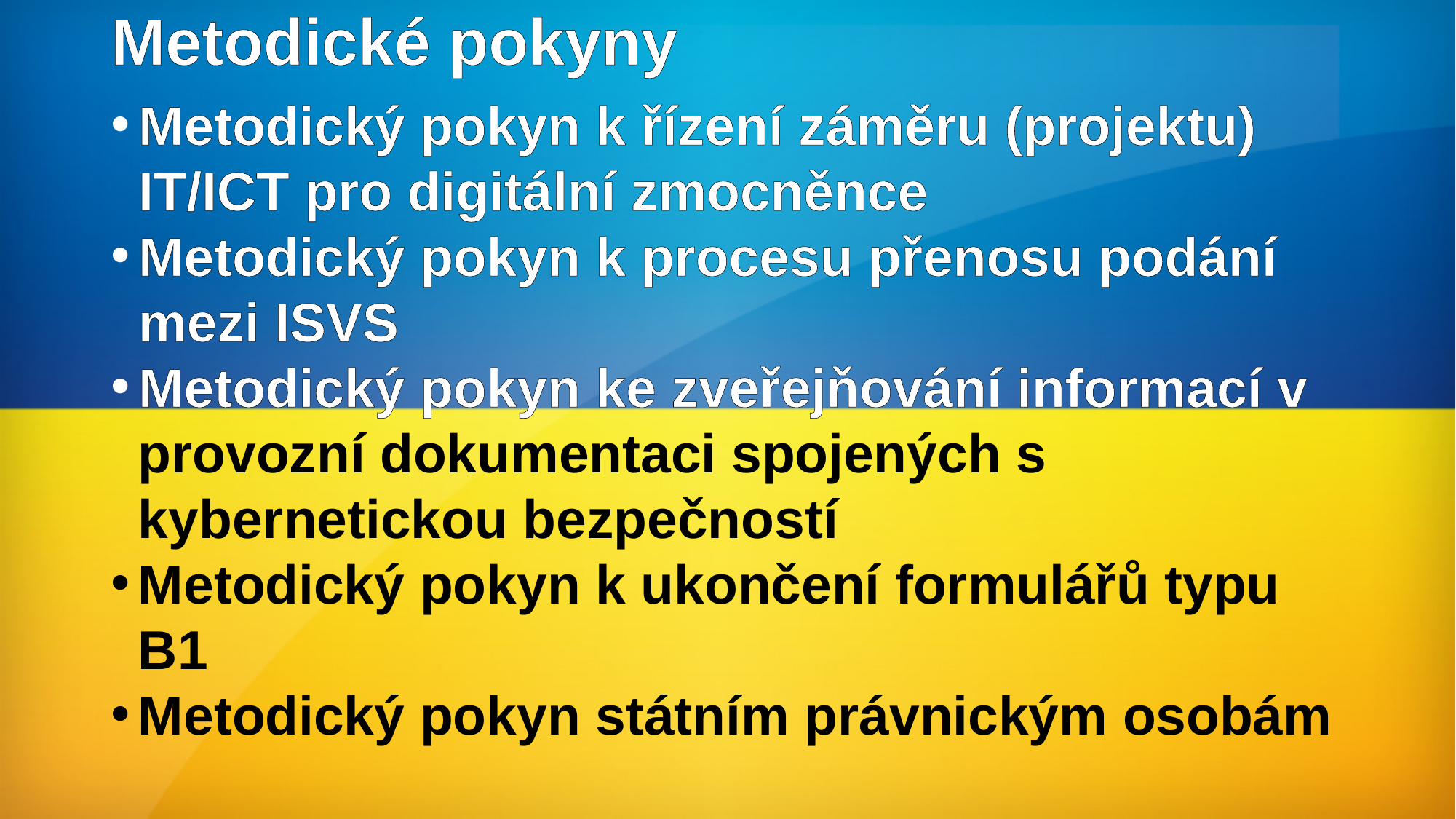

# Metodické pokyny
Metodický pokyn k řízení záměru (projektu) IT/ICT pro digitální zmocněnce
Metodický pokyn k procesu přenosu podání mezi ISVS
Metodický pokyn ke zveřejňování informací v provozní dokumentaci spojených s kybernetickou bezpečností
Metodický pokyn k ukončení formulářů typu B1
Metodický pokyn státním právnickým osobám